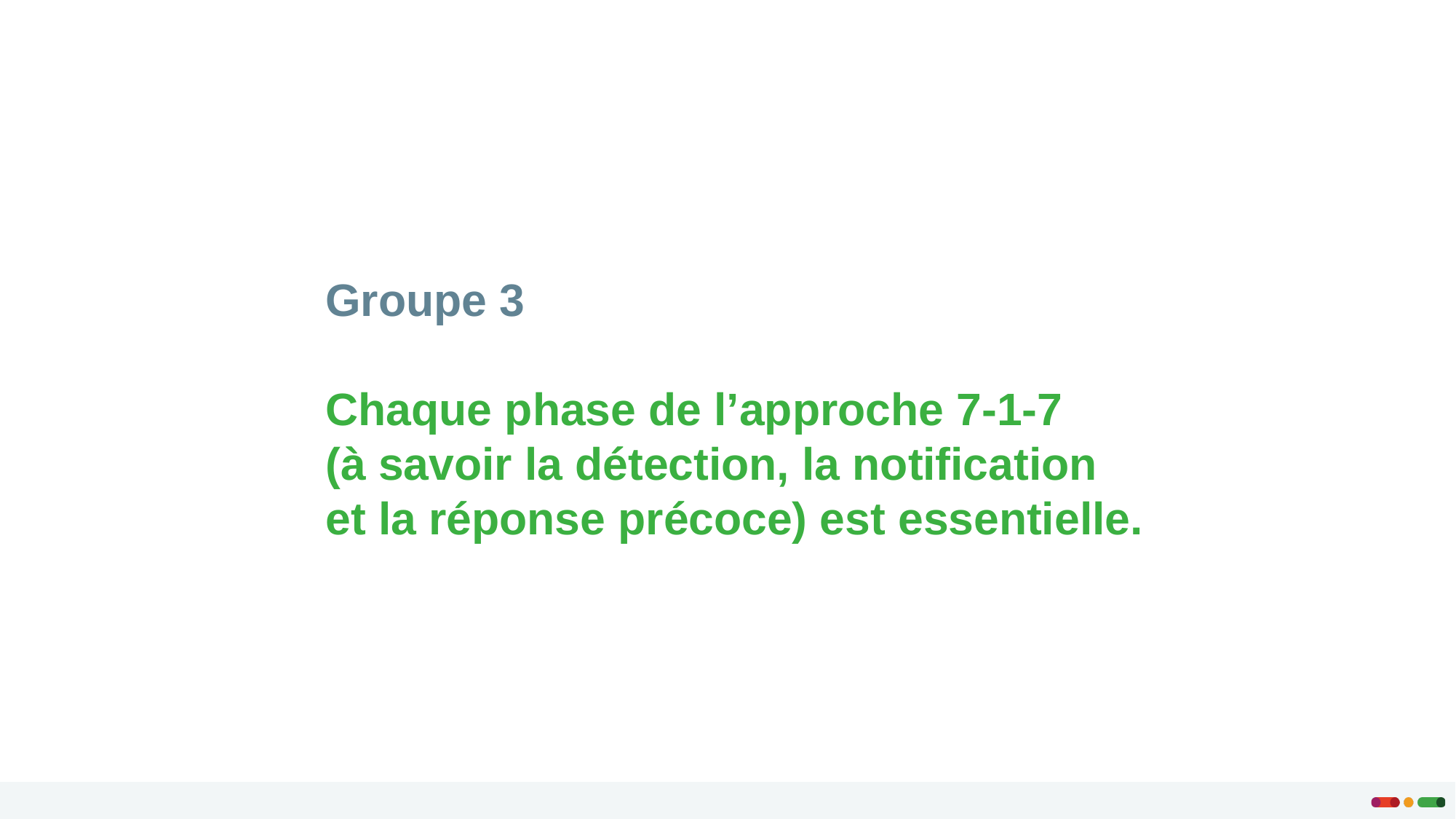

Groupe 3

Chaque phase de l’approche 7-1-7
(à savoir la détection, la notification et la réponse précoce) est essentielle.